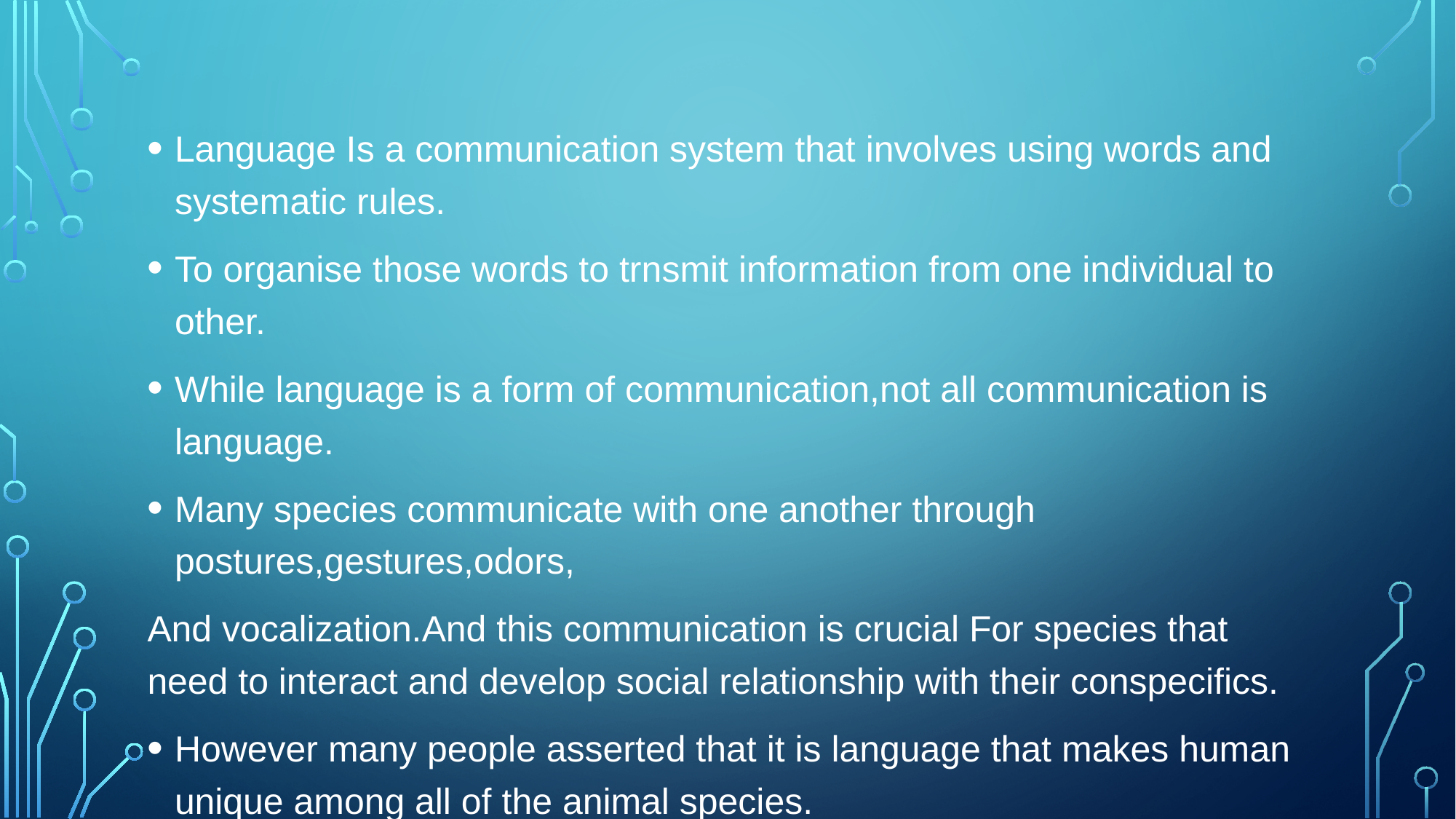

Language Is a communication system that involves using words and systematic rules.
To organise those words to trnsmit information from one individual to other.
While language is a form of communication,not all communication is language.
Many species communicate with one another through postures,gestures,odors,
And vocalization.And this communication is crucial For species that need to interact and develop social relationship with their conspecifics.
However many people asserted that it is language that makes human unique among all of the animal species.